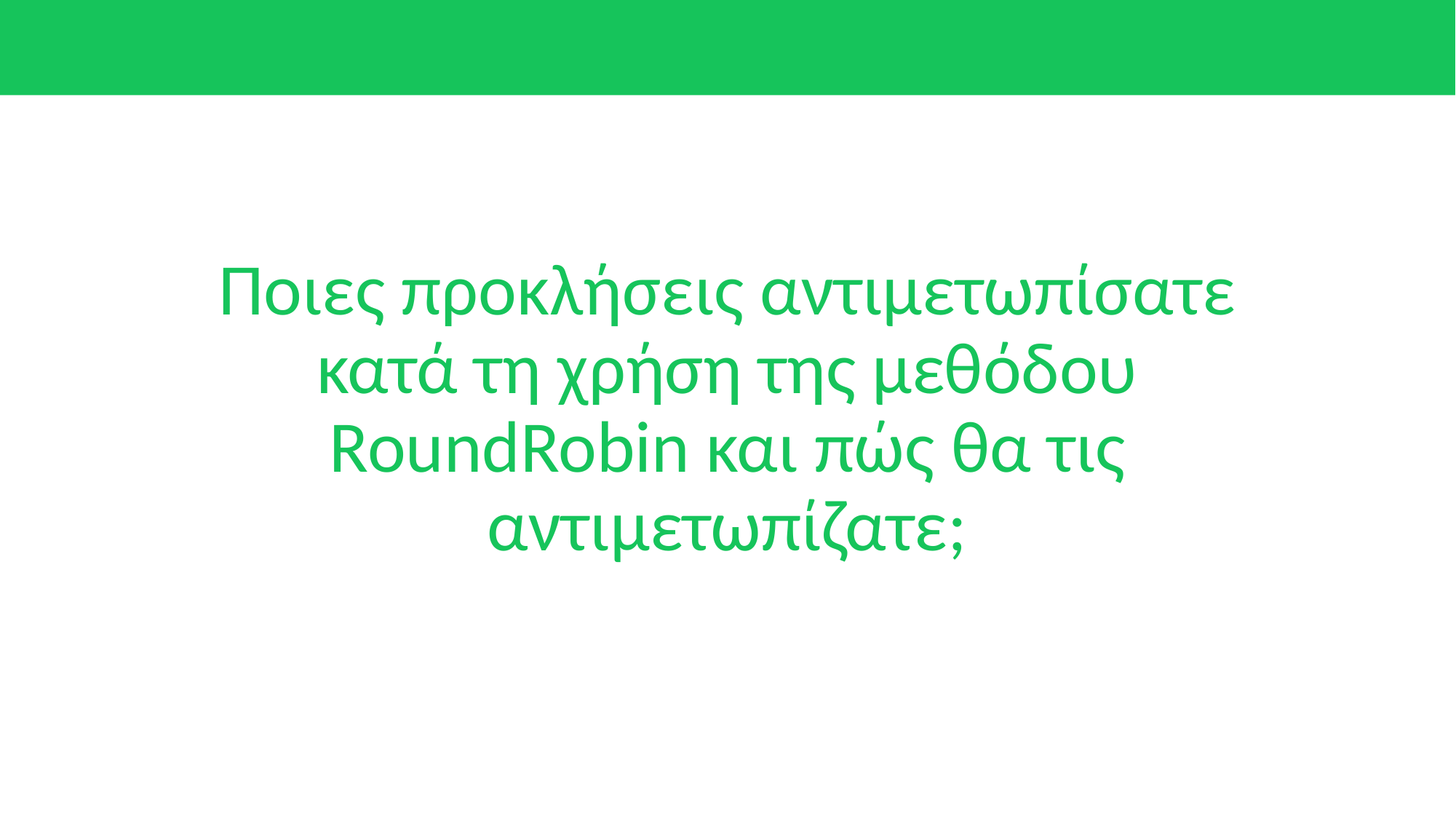

# Ποιες προκλήσεις αντιμετωπίσατε κατά τη χρήση της μεθόδου RoundRobin και πώς θα τις αντιμετωπίζατε;